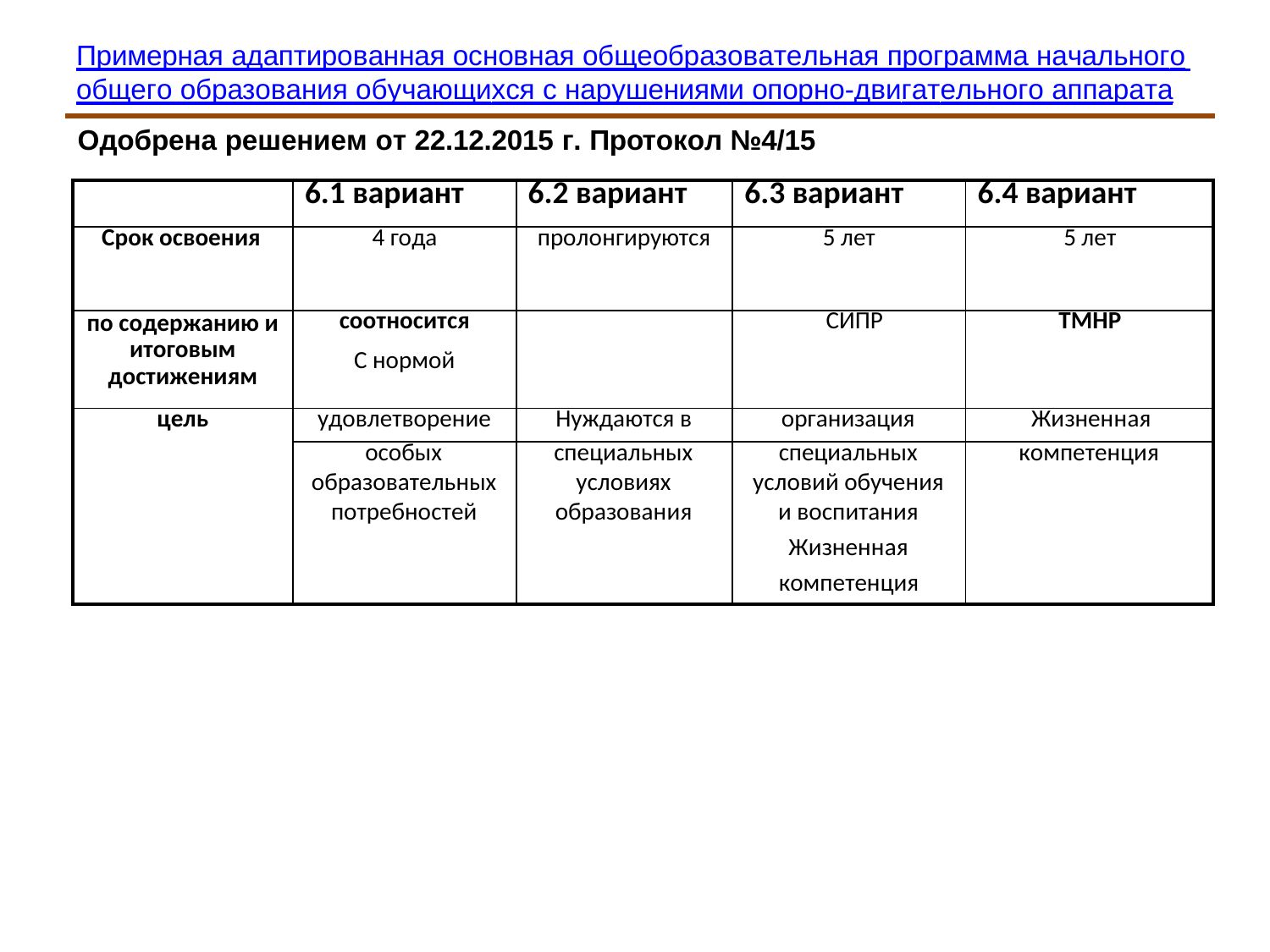

Примерная адаптированная основная общеобразовательная программа начального
общего образования обучающихся с нарушениями опорно-двигательного аппарата
Одобрена решением от 22.12.2015 г. Протокол №4/15

|  | 6.1 вариант | 6.2 вариант | 6.3 вариант | 6.4 вариант |
| --- | --- | --- | --- | --- |
| Срок освоения | 4 года | пролонгируются | 5 лет | 5 лет |
| по содержанию и итоговым достижениям | соотносится С нормой |  | СИПР | ТМНР |
| цель | удовлетворение | Нуждаются в | организация | Жизненная |
|  | особых | специальных | специальных | компетенция |
|  | образовательных | условиях | условий обучения |  |
|  | потребностей | образования | и воспитания |  |
|  |  |  | Жизненная |  |
|  |  |  | компетенция |  |